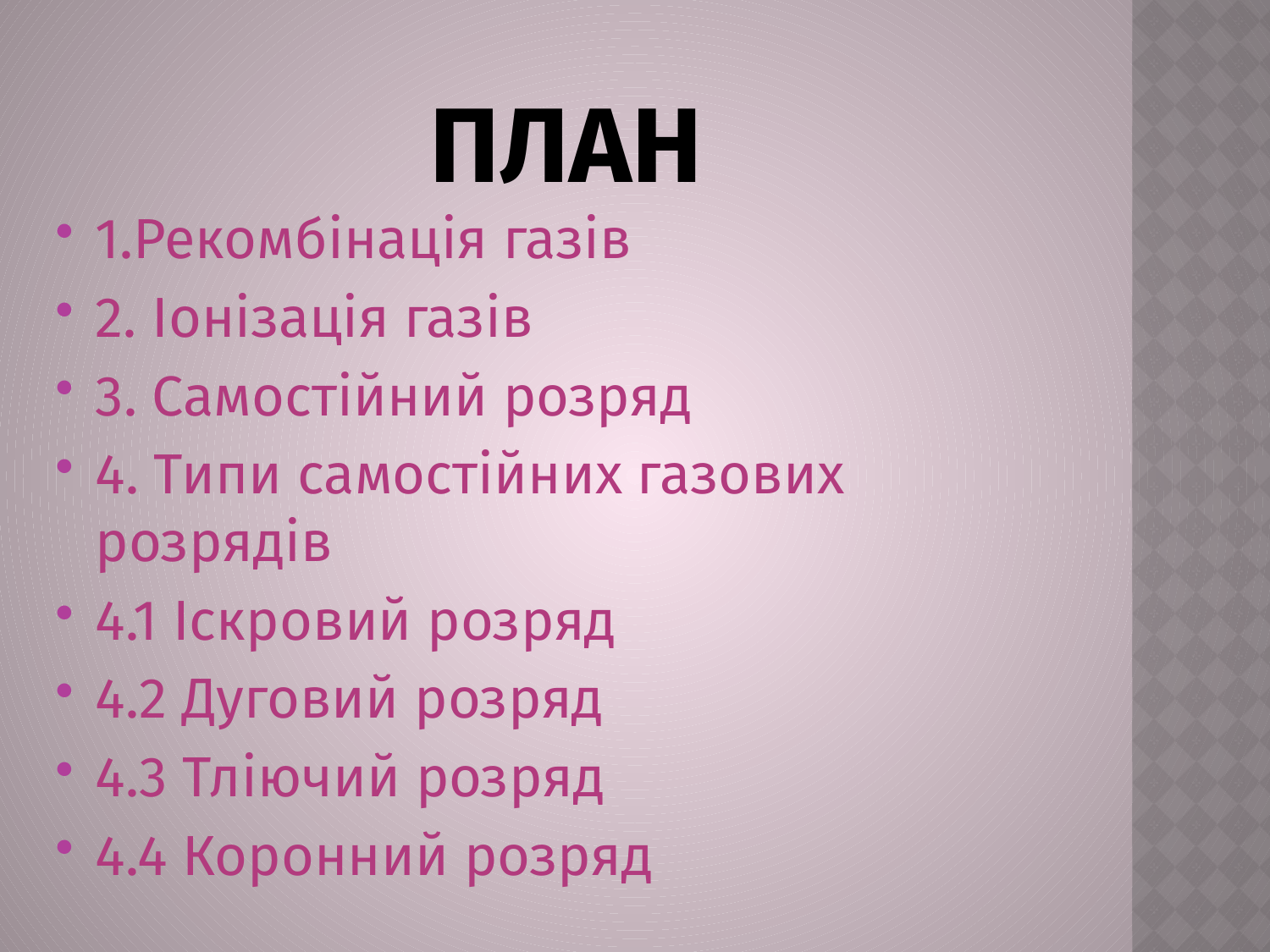

# План
1.Рекомбінація газів
2. Іонізація газів
3. Самостійний розряд
4. Типи самостійних газових розрядів
4.1 Іскровий розряд
4.2 Дуговий розряд
4.3 Тліючий розряд
4.4 Коронний розряд